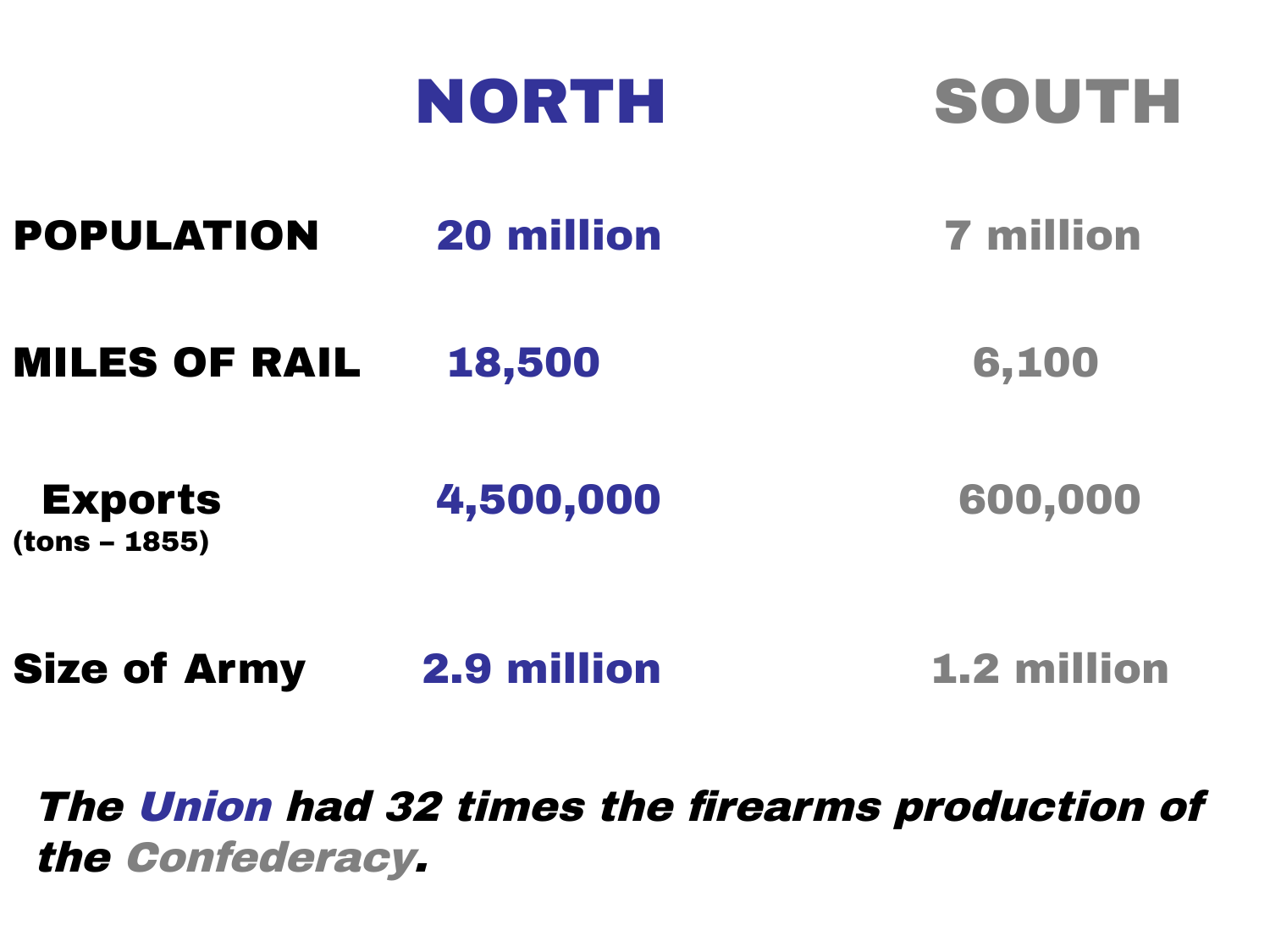

NORTH			SOUTH
POPULATION	   20 million		   7 million
MILES OF RAIL      18,500 			     6,100
  Exports		   4,500,000		    600,000
(tons – 1855)
Size of Army	  2.9 million  		  1.2 million
The Union had 32 times the firearms production of the Confederacy.